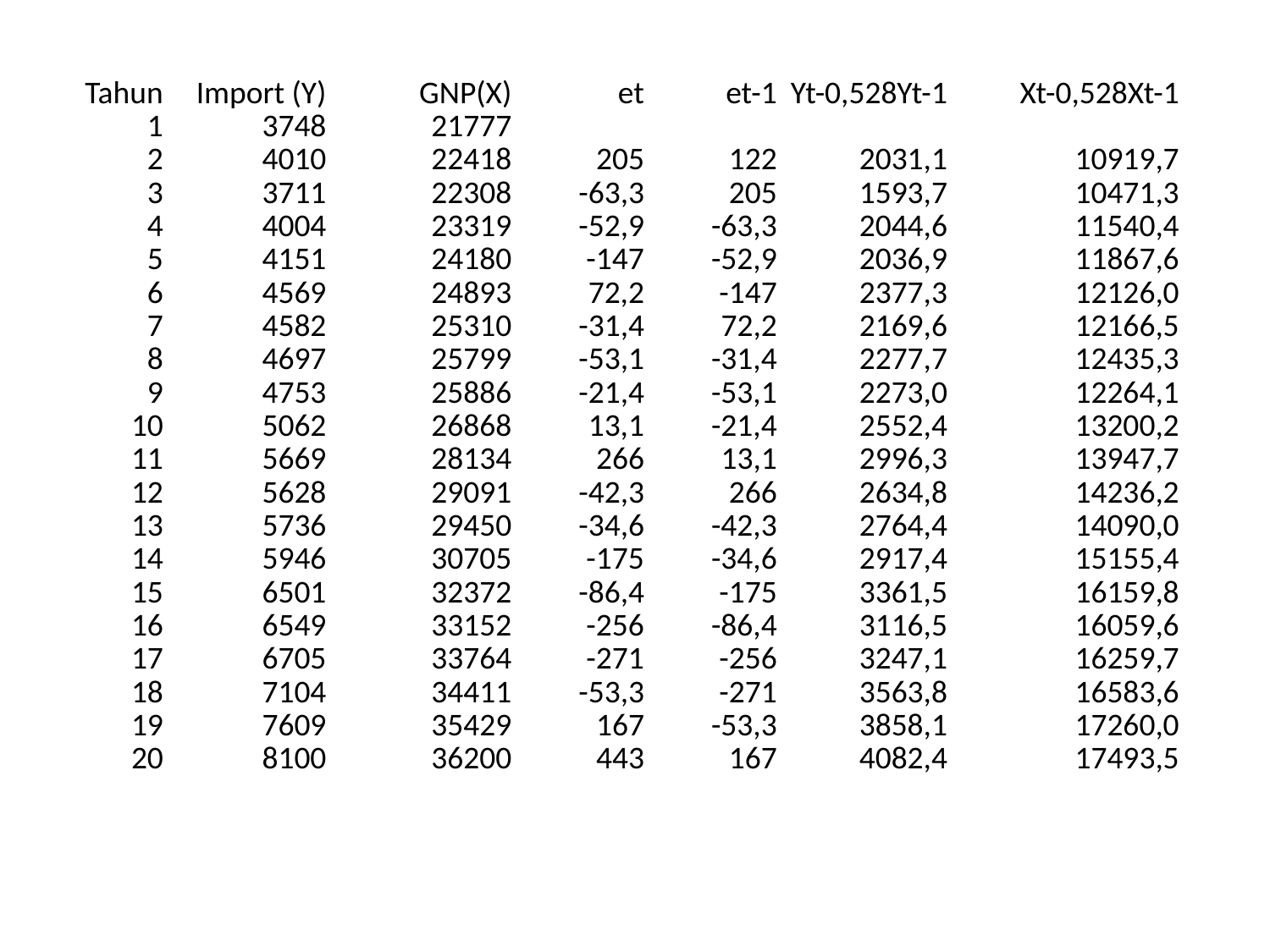

| Tahun | Import (Y) | GNP(X) | et | et-1 | Yt-0,528Yt-1 | Xt-0,528Xt-1 |
| --- | --- | --- | --- | --- | --- | --- |
| 1 | 3748 | 21777 |  |  |  |  |
| 2 | 4010 | 22418 | 205 | 122 | 2031,1 | 10919,7 |
| 3 | 3711 | 22308 | -63,3 | 205 | 1593,7 | 10471,3 |
| 4 | 4004 | 23319 | -52,9 | -63,3 | 2044,6 | 11540,4 |
| 5 | 4151 | 24180 | -147 | -52,9 | 2036,9 | 11867,6 |
| 6 | 4569 | 24893 | 72,2 | -147 | 2377,3 | 12126,0 |
| 7 | 4582 | 25310 | -31,4 | 72,2 | 2169,6 | 12166,5 |
| 8 | 4697 | 25799 | -53,1 | -31,4 | 2277,7 | 12435,3 |
| 9 | 4753 | 25886 | -21,4 | -53,1 | 2273,0 | 12264,1 |
| 10 | 5062 | 26868 | 13,1 | -21,4 | 2552,4 | 13200,2 |
| 11 | 5669 | 28134 | 266 | 13,1 | 2996,3 | 13947,7 |
| 12 | 5628 | 29091 | -42,3 | 266 | 2634,8 | 14236,2 |
| 13 | 5736 | 29450 | -34,6 | -42,3 | 2764,4 | 14090,0 |
| 14 | 5946 | 30705 | -175 | -34,6 | 2917,4 | 15155,4 |
| 15 | 6501 | 32372 | -86,4 | -175 | 3361,5 | 16159,8 |
| 16 | 6549 | 33152 | -256 | -86,4 | 3116,5 | 16059,6 |
| 17 | 6705 | 33764 | -271 | -256 | 3247,1 | 16259,7 |
| 18 | 7104 | 34411 | -53,3 | -271 | 3563,8 | 16583,6 |
| 19 | 7609 | 35429 | 167 | -53,3 | 3858,1 | 17260,0 |
| 20 | 8100 | 36200 | 443 | 167 | 4082,4 | 17493,5 |